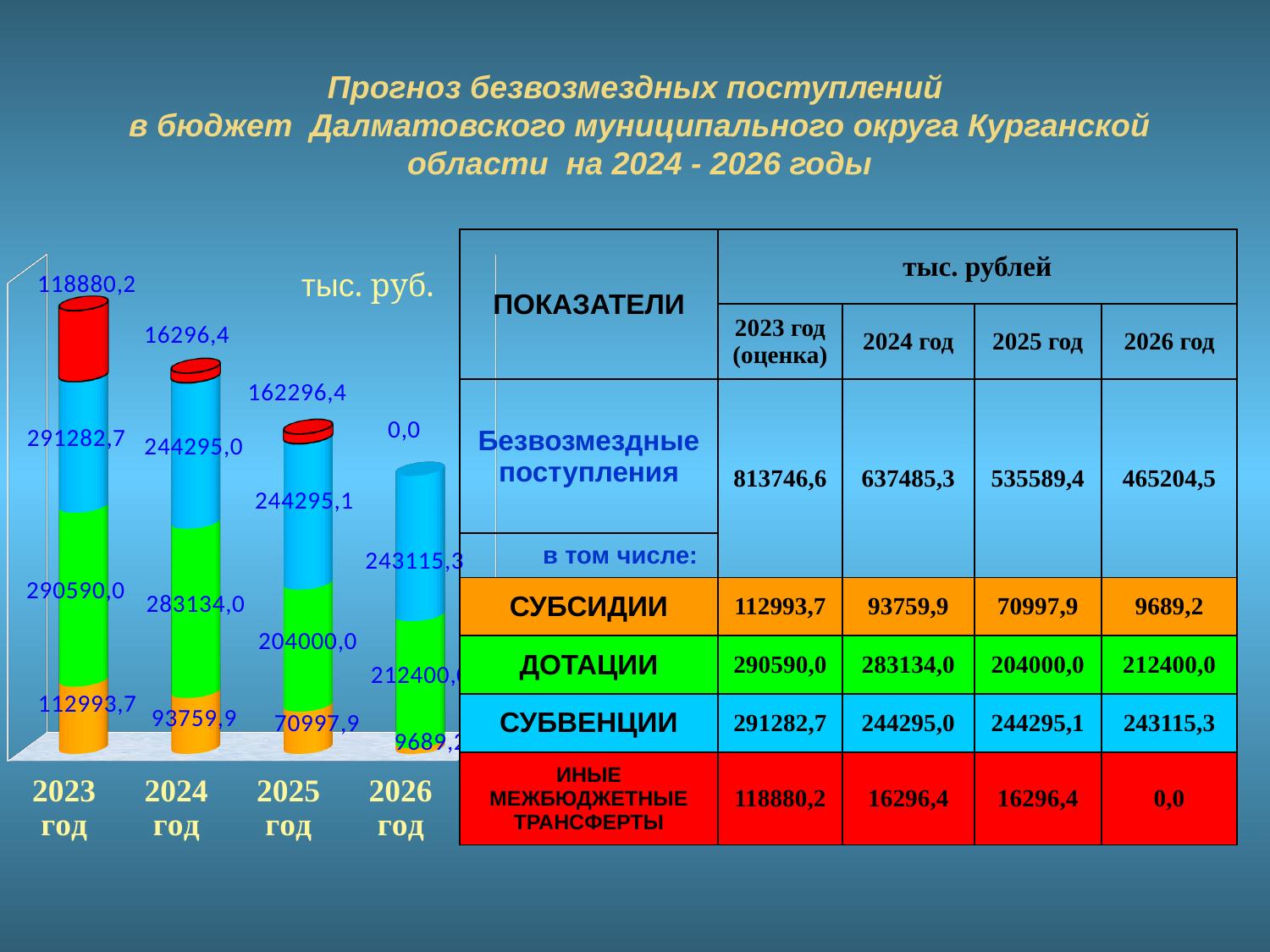

Прогноз безвозмездных поступлений
в бюджет  Далматовского муниципального округа Курганской области  на 2024 - 2026 годы

[unsupported chart]

| ПОКАЗАТЕЛИ | тыс. рублей |  |  |  |
| --- | --- | --- | --- | --- |
|  | 2023 год (оценка) | 2024 год | 2025 год | 2026 год |
| Безвозмездные поступления | 813746,6 | 637485,3 | 535589,4 | 465204,5 |
| в том числе: |  |  |  |  |
| СУБСИДИИ | 112993,7 | 93759,9 | 70997,9 | 9689,2 |
| ДОТАЦИИ | 290590,0 | 283134,0 | 204000,0 | 212400,0 |
| СУБВЕНЦИИ | 291282,7 | 244295,0 | 244295,1 | 243115,3 |
| ИНЫЕ МЕЖБЮДЖЕТНЫЕ ТРАНСФЕРТЫ | 118880,2 | 16296,4 | 16296,4 | 0,0 |
тыс. руб.